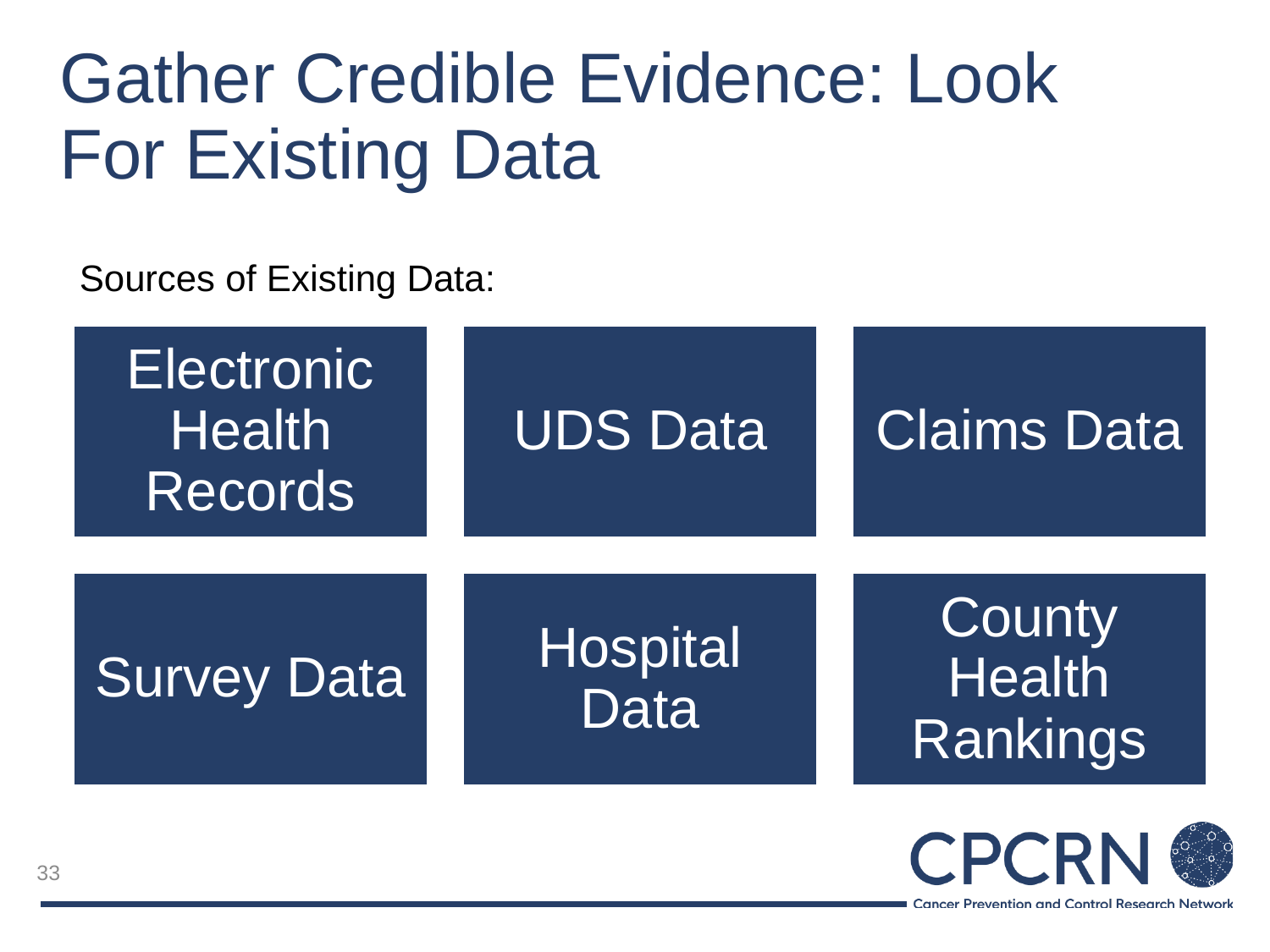

# Gather Credible Evidence: Look For Existing Data
Sources of Existing Data:

Electronic Health Records
UDS Data
Claims Data
Survey Data
Hospital Data
County Health Rankings
33